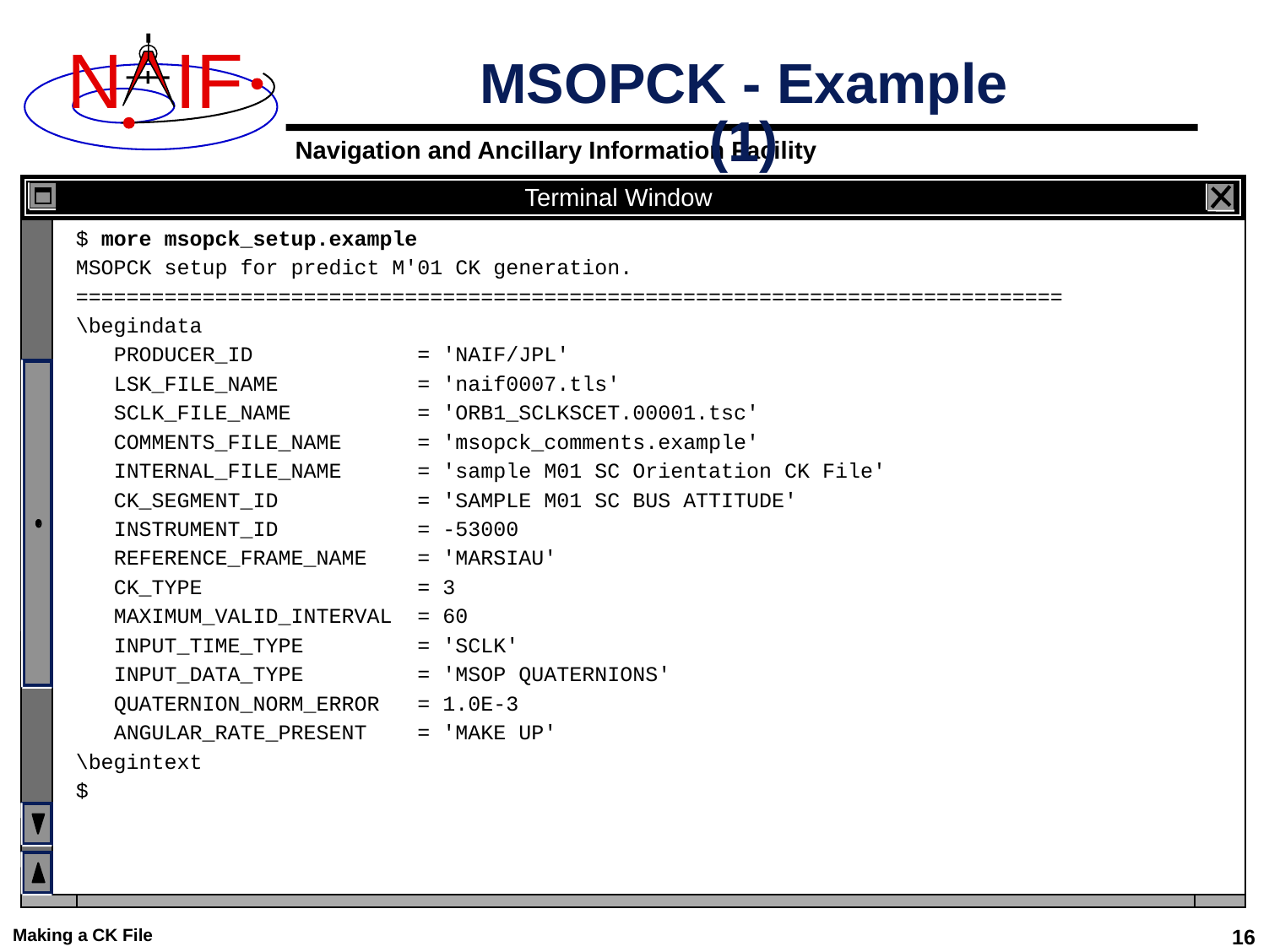

# MSOPCK - Example (1)

Terminal Window

$ more msopck_setup.example
MSOPCK setup for predict M'01 CK generation.
==============================================================================
\begindata
   PRODUCER_ID             = 'NAIF/JPL'
   LSK_FILE_NAME           = 'naif0007.tls'
   SCLK_FILE_NAME          = 'ORB1_SCLKSCET.00001.tsc'
   COMMENTS_FILE_NAME      = 'msopck_comments.example'
   INTERNAL_FILE_NAME      = 'sample M01 SC Orientation CK File'
   CK_SEGMENT_ID           = 'SAMPLE M01 SC BUS ATTITUDE'
   INSTRUMENT_ID           = -53000
   REFERENCE_FRAME_NAME    = 'MARSIAU'
   CK_TYPE                 = 3
   MAXIMUM_VALID_INTERVAL  = 60
   INPUT_TIME_TYPE         = 'SCLK'
   INPUT_DATA_TYPE         = 'MSOP QUATERNIONS'
   QUATERNION_NORM_ERROR   = 1.0E-3
   ANGULAR_RATE_PRESENT    = 'MAKE UP'
\begintext
$

Making a CK File
16